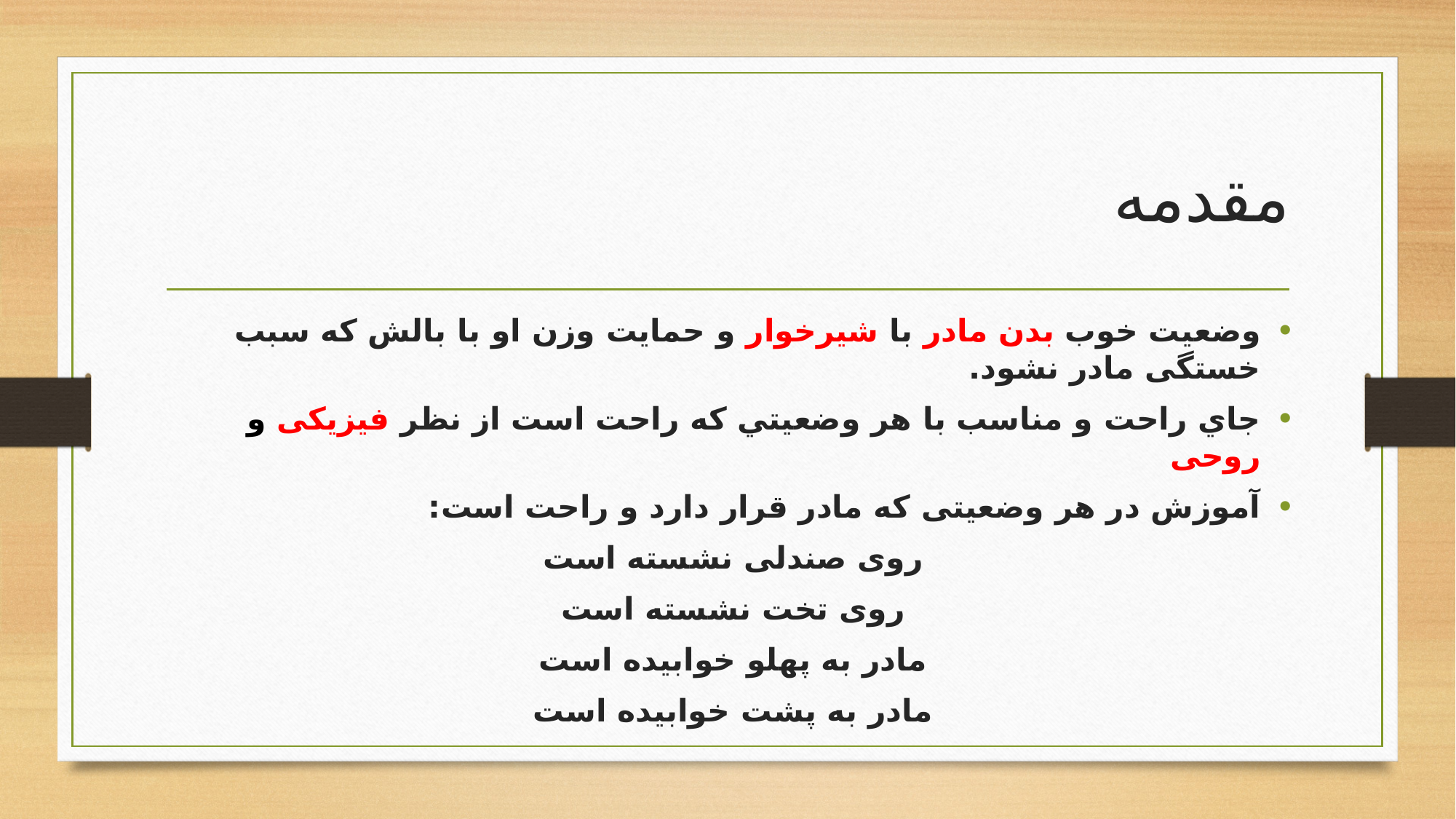

# مقدمه
وضعیت خوب بدن مادر با شیرخوار و حمایت وزن او با بالش که سبب خستگی مادر نشود.
جاي راحت و مناسب با هر وضعيتي كه راحت است از نظر فیزیکی و روحی
آموزش در هر وضعیتی که مادر قرار دارد و راحت است:
روی صندلی نشسته است
روی تخت نشسته است
مادر به پهلو خوابیده است
مادر به پشت خوابیده است